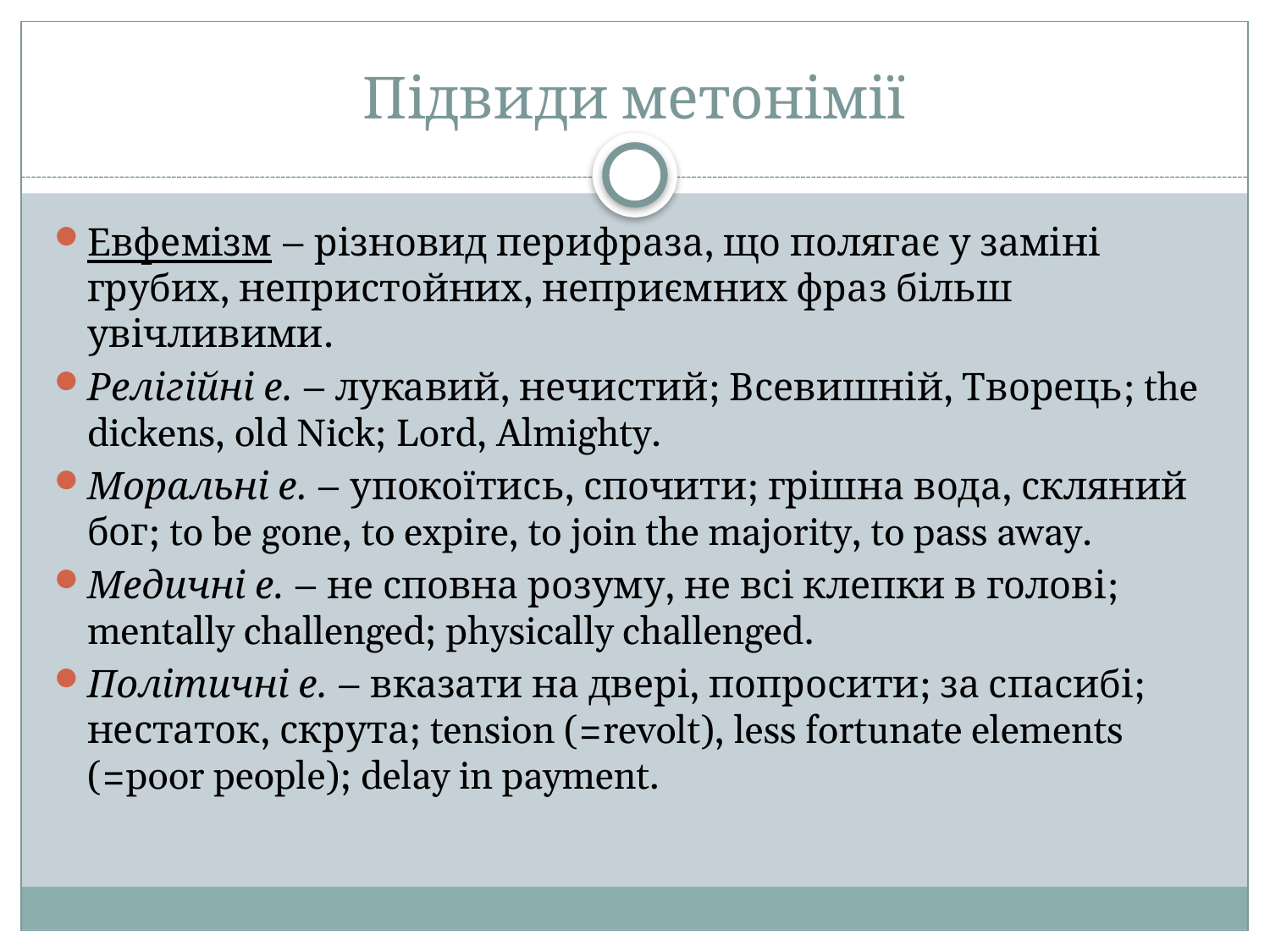

# Підвиди метонімії
Евфемізм – різновид перифраза, що полягає у заміні грубих, непристойних, неприємних фраз більш увічливими.
Релігійні е. – лукавий, нечистий; Всевишній, Творець; the dickens, old Nick; Lord, Almighty.
Моральні е. – упокоїтись, спочити; грішна вода, скляний бог; to be gone, to expire, to join the majority, to pass away.
Медичні е. – не сповна розуму, не всі клепки в голові; mentally challenged; physically challenged.
Політичні е. – вказати на двері, попросити; за спасибі; нестаток, скрута; tension (=revolt), less fortunate elements (=poor people); delay in payment.